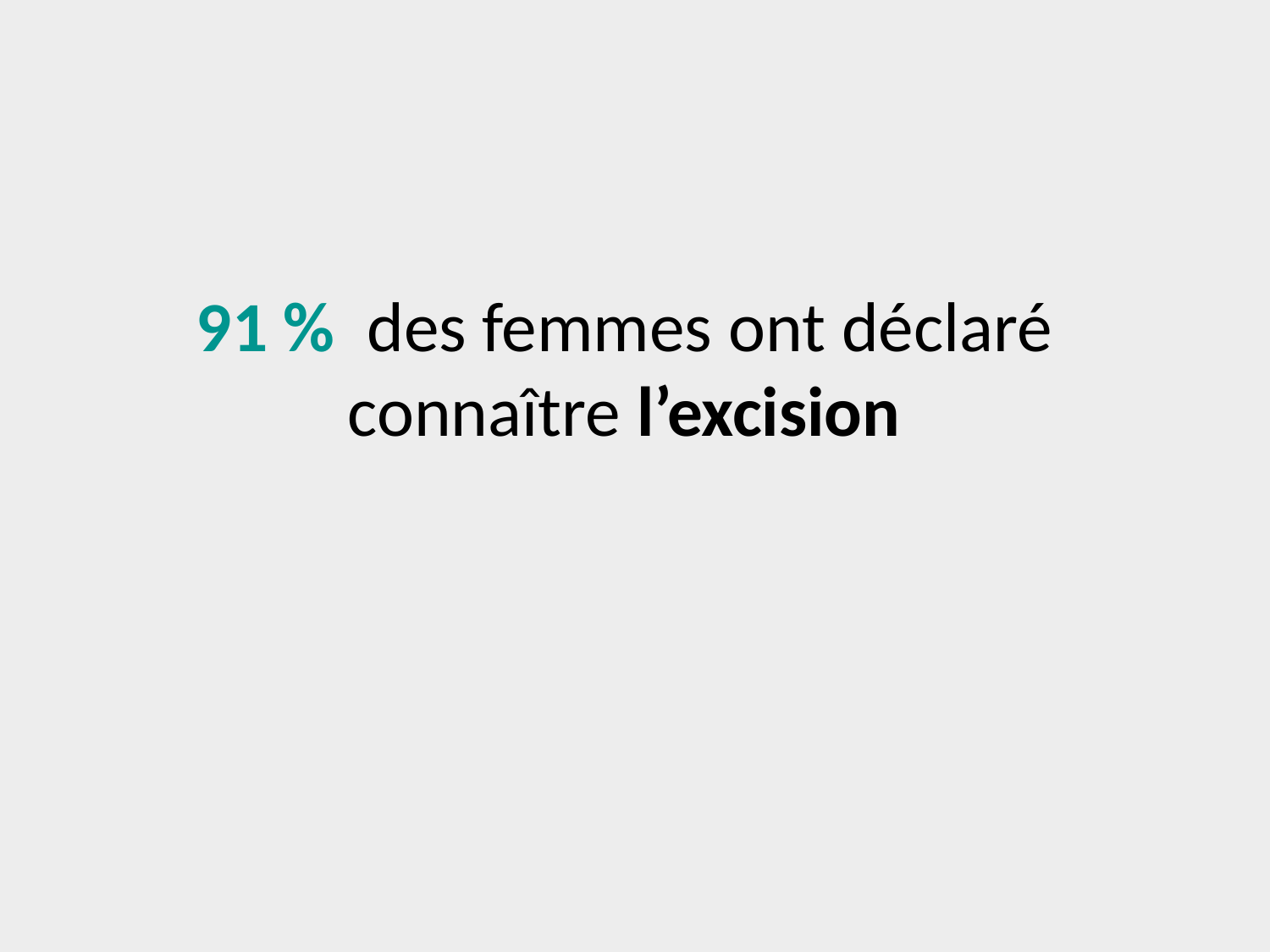

91 %  des femmes ont déclaré connaître l’excision